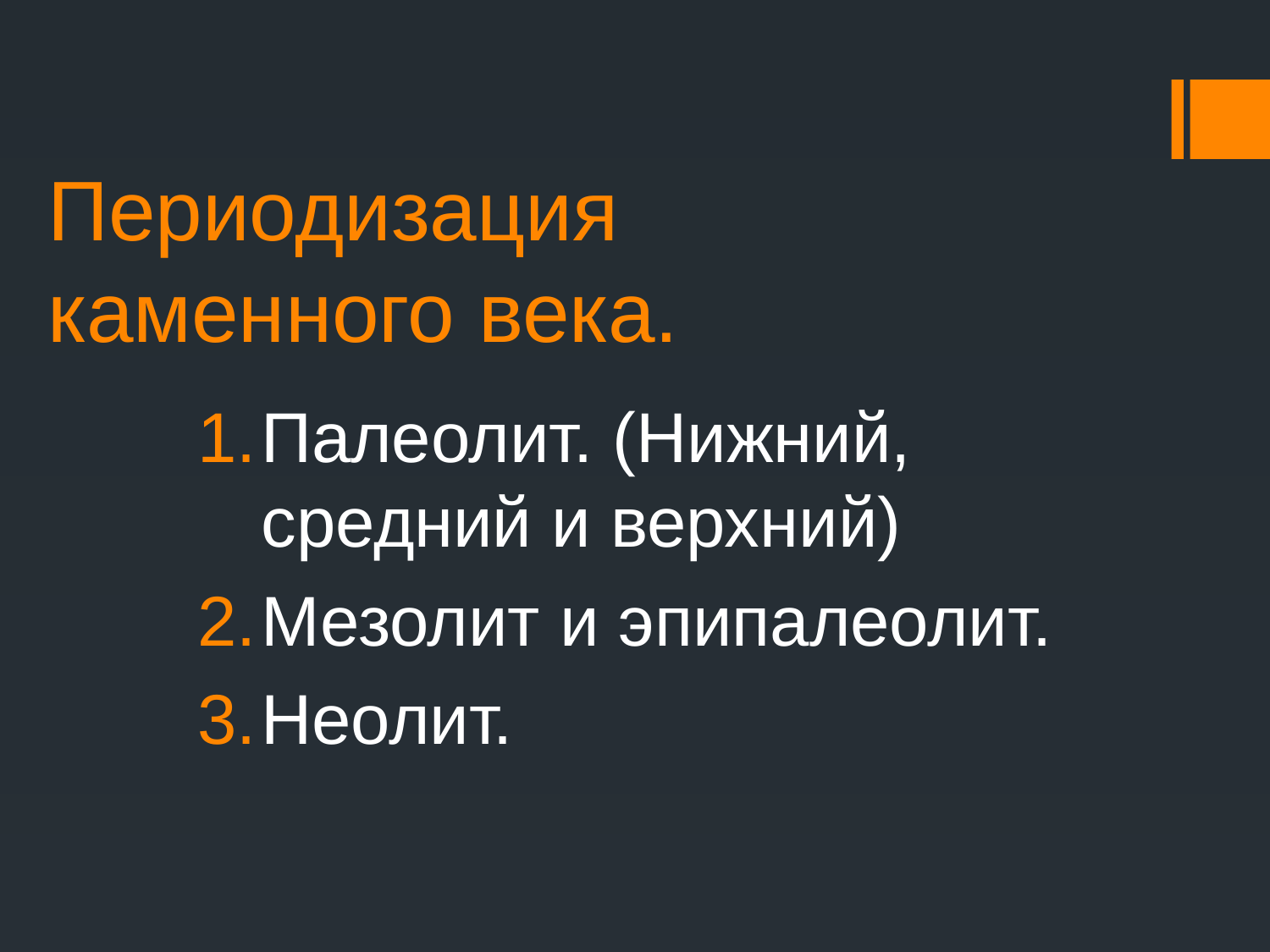

# Периодизация каменного века.
Палеолит. (Нижний, средний и верхний)
Мезолит и эпипалеолит.
Неолит.